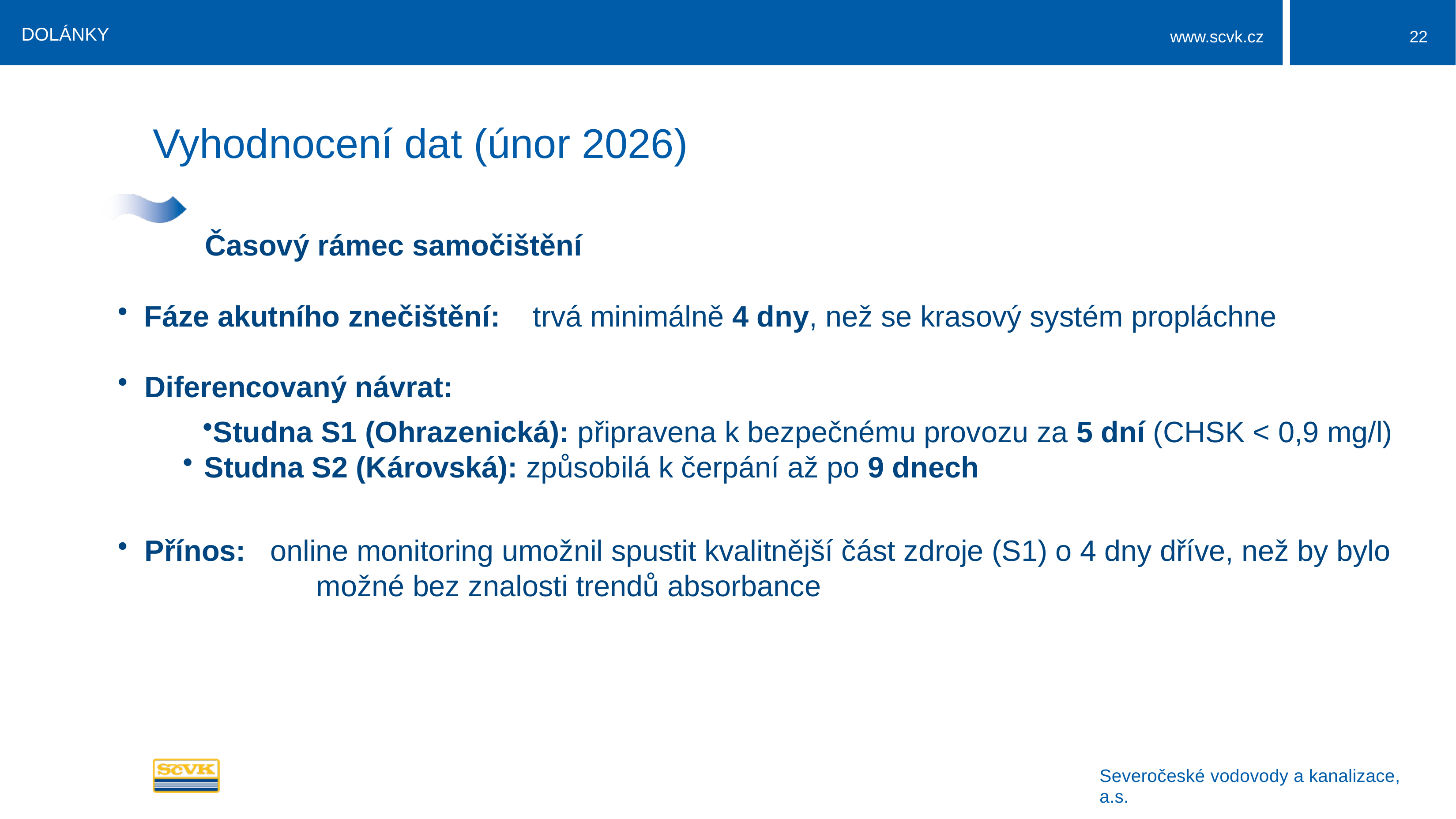

DOLÁNKY
22
# Vyhodnocení dat (únor 2026)
		Časový rámec samočištění

Fáze akutního znečištění:    trvá minimálně 4 dny, než se krasový systém propláchne

  Diferencovaný návrat:

Studna S1 (Ohrazenická): připravena k bezpečnému provozu za 5 dní (CHSK < 0,9 mg/l)
 Studna S2 (Károvská): způsobilá k čerpání až po 9 dnech

  Přínos:   online monitoring umožnil spustit kvalitnější část zdroje (S1) o 4 dny dříve, než by bylo 			možné bez znalosti trendů absorbance